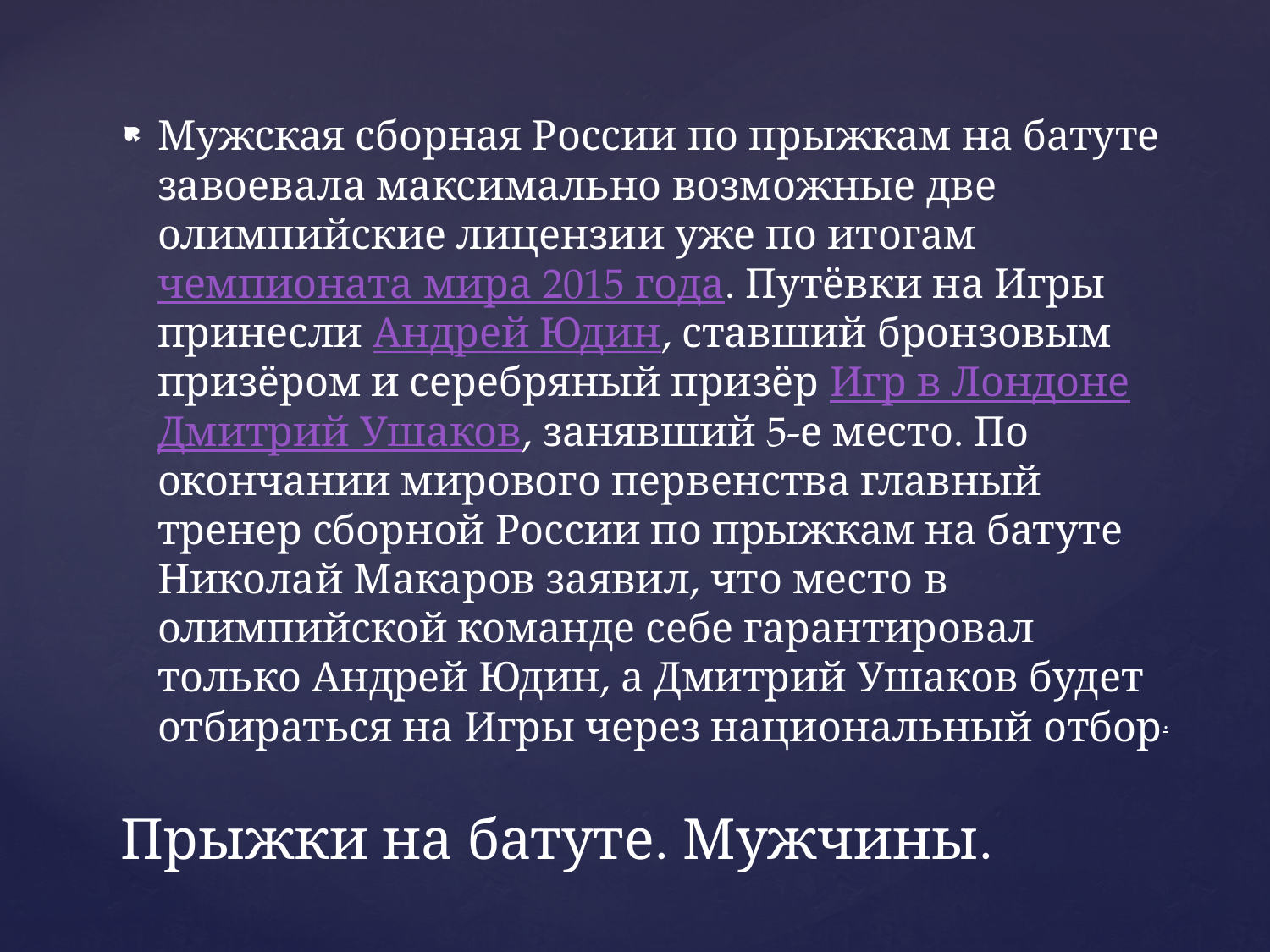

Мужская сборная России по прыжкам на батуте завоевала максимально возможные две олимпийские лицензии уже по итогам чемпионата мира 2015 года. Путёвки на Игры принесли Андрей Юдин, ставший бронзовым призёром и серебряный призёр Игр в Лондоне Дмитрий Ушаков, занявший 5-е место. По окончании мирового первенства главный тренер сборной России по прыжкам на батуте Николай Макаров заявил, что место в олимпийской команде себе гарантировал только Андрей Юдин, а Дмитрий Ушаков будет отбираться на Игры через национальный отбор.

# Прыжки на батуте. Мужчины.